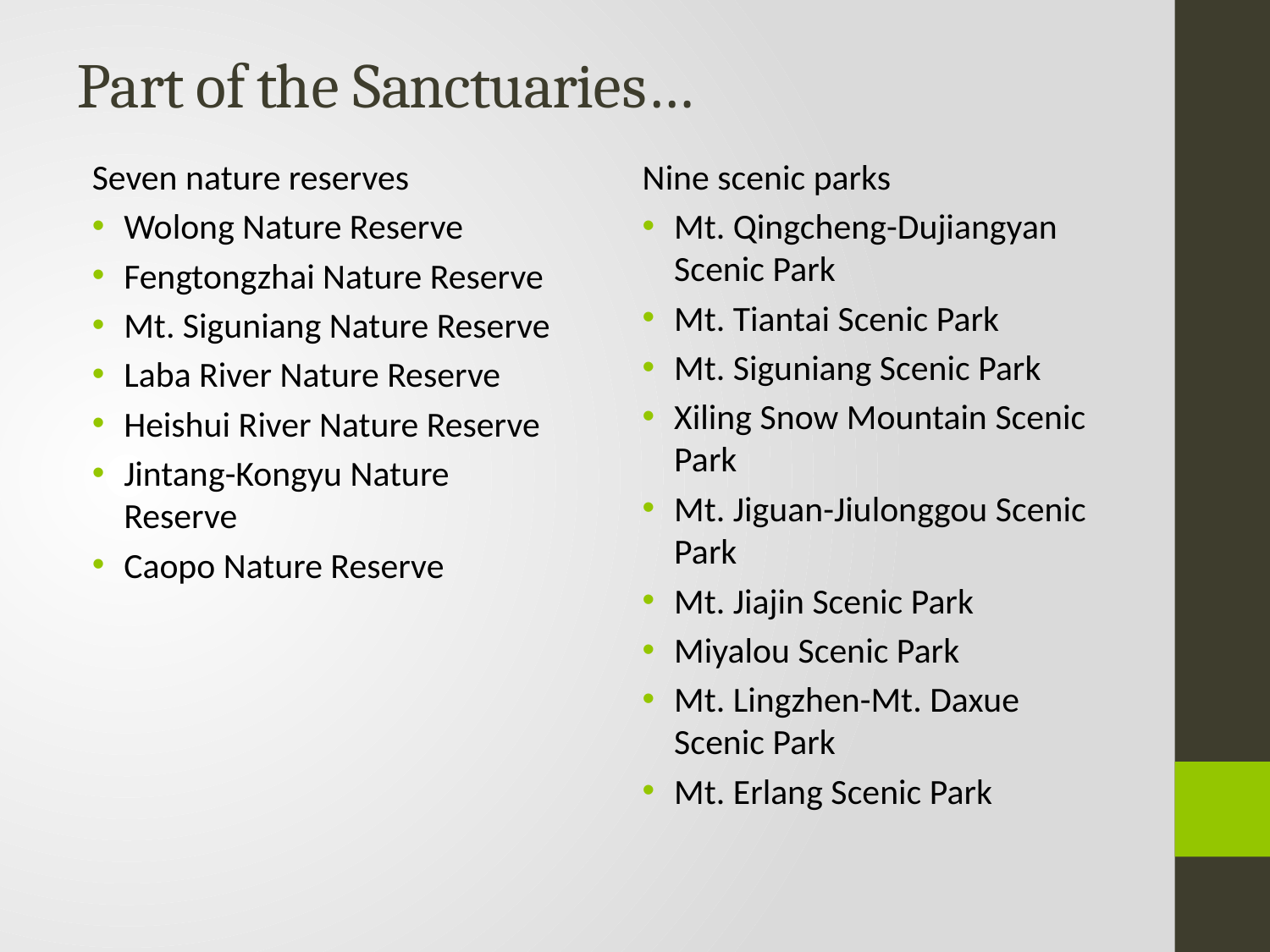

# Part of the Sanctuaries…
Seven nature reserves
Wolong Nature Reserve
Fengtongzhai Nature Reserve
Mt. Siguniang Nature Reserve
Laba River Nature Reserve
Heishui River Nature Reserve
Jintang-Kongyu Nature Reserve
Caopo Nature Reserve
Nine scenic parks
Mt. Qingcheng-Dujiangyan Scenic Park
Mt. Tiantai Scenic Park
Mt. Siguniang Scenic Park
Xiling Snow Mountain Scenic Park
Mt. Jiguan-Jiulonggou Scenic Park
Mt. Jiajin Scenic Park
Miyalou Scenic Park
Mt. Lingzhen-Mt. Daxue Scenic Park
Mt. Erlang Scenic Park